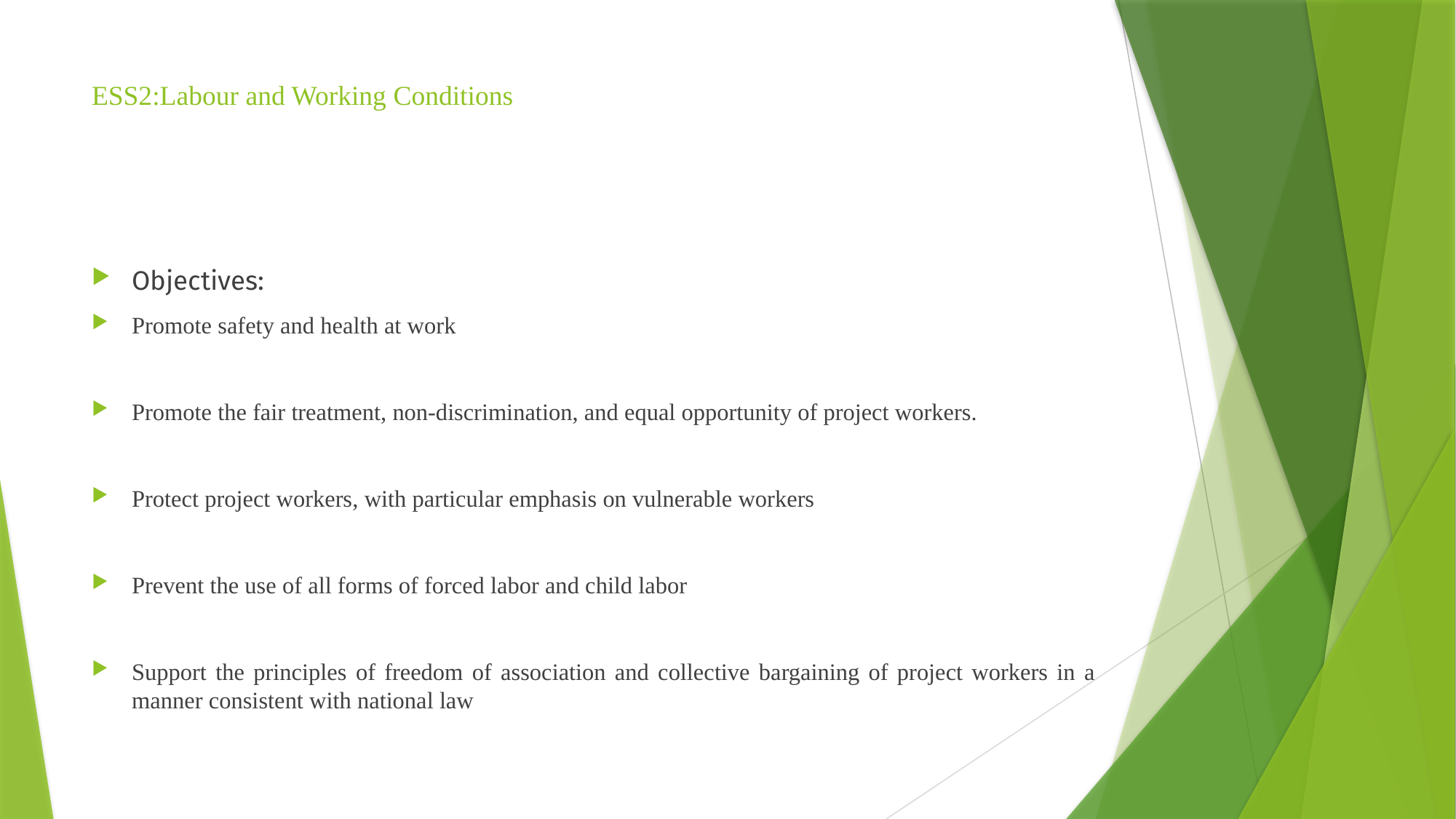

# ESS2:Labour and Working Conditions
Objectives:
Promote safety and health at work

Promote the fair treatment, non-discrimination, and equal opportunity of project workers.

Protect project workers, with particular emphasis on vulnerable workers

Prevent the use of all forms of forced labor and child labor

Support the principles of freedom of association and collective bargaining of project workers in a manner consistent with national law